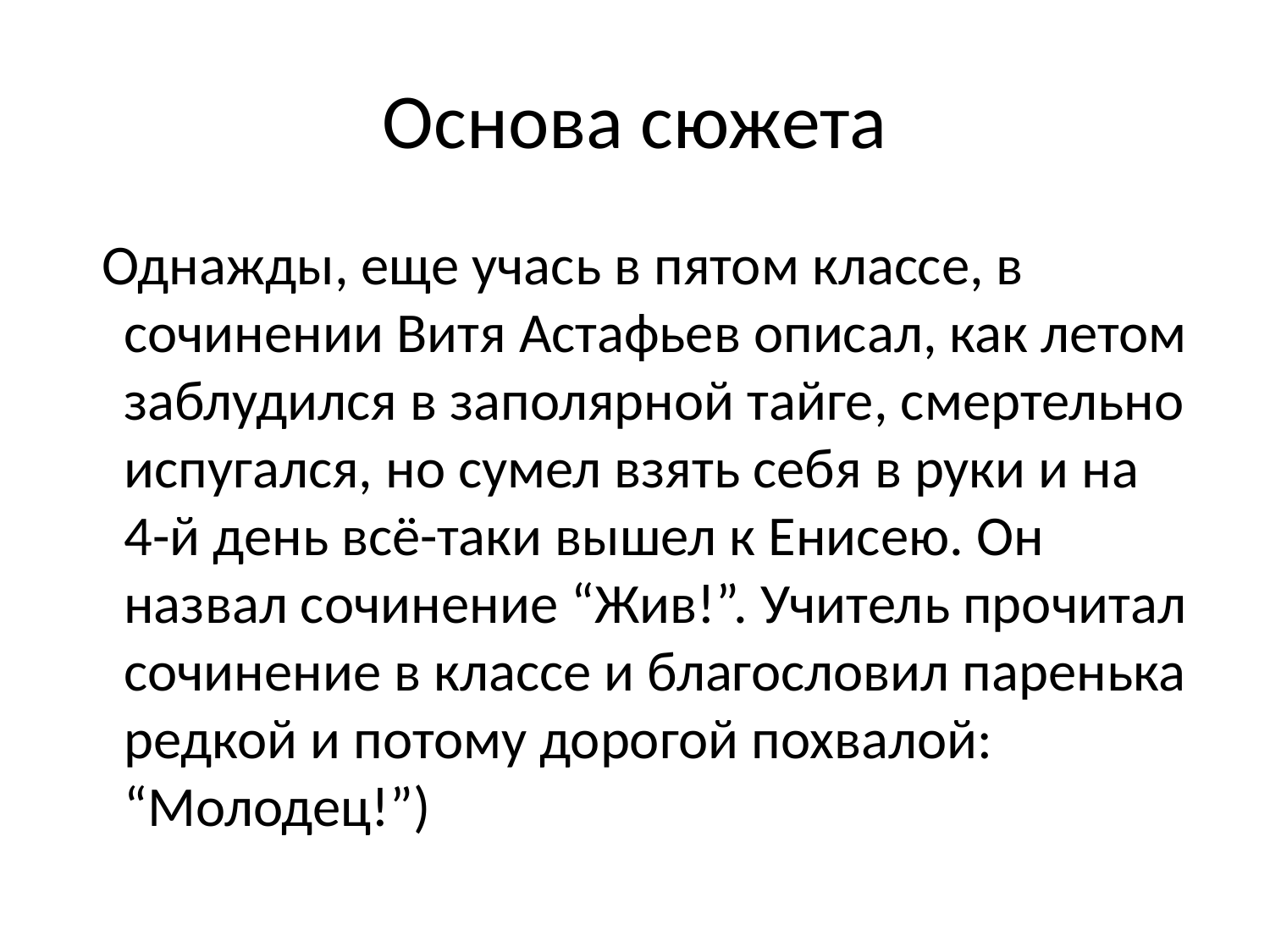

# Основа сюжета
  Однажды, еще учась в пятом классе, в сочинении Витя Астафьев описал, как летом заблудился в заполярной тайге, смертельно испугался, но сумел взять себя в руки и на 4-й день всё-таки вышел к Енисею. Он назвал сочинение “Жив!”. Учитель прочитал сочинение в классе и благословил паренька редкой и потому дорогой похвалой: “Молодец!”)